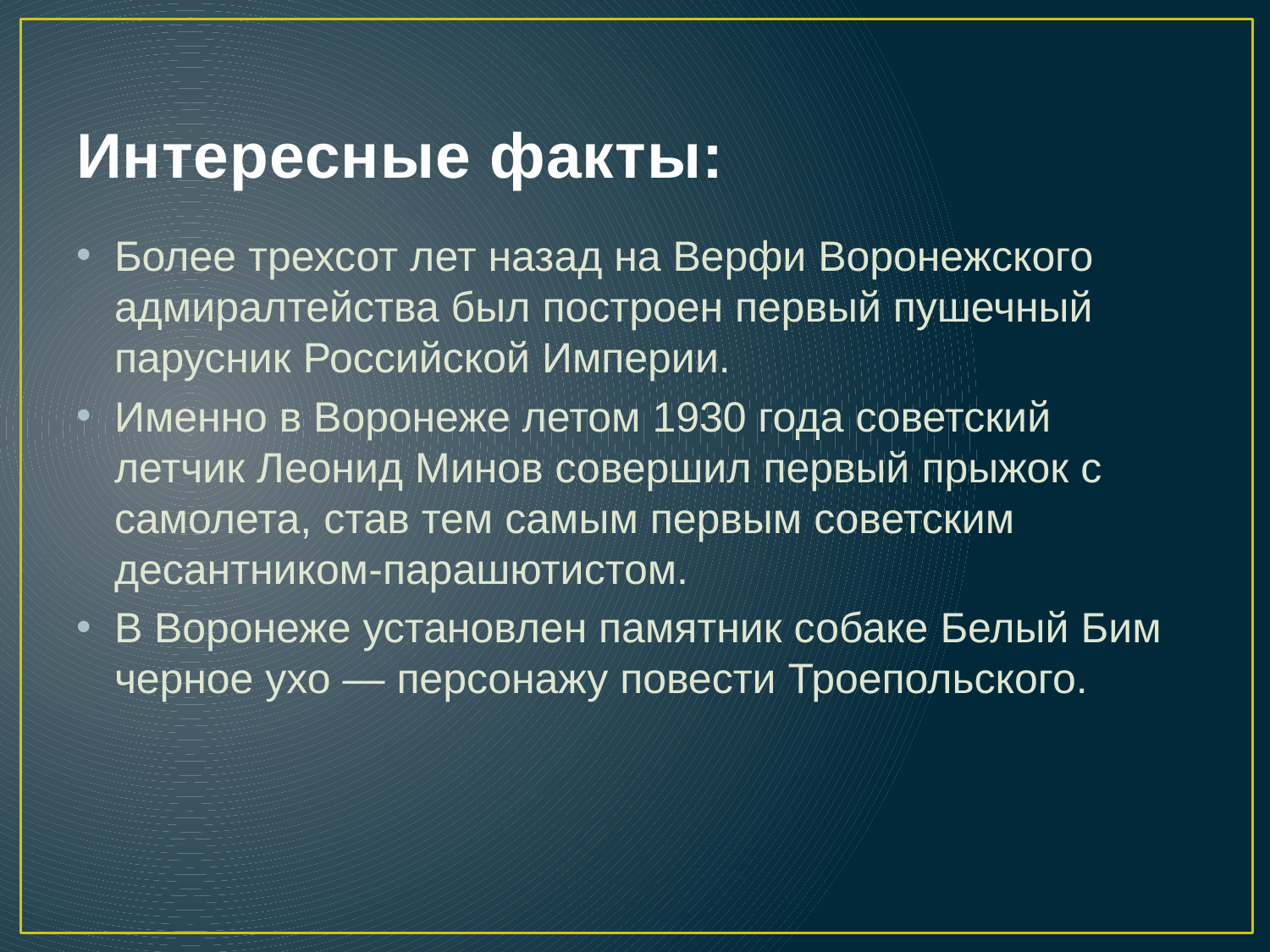

# Интересные факты:
Более трехсот лет назад на Верфи Воронежского адмиралтейства был построен первый пушечный парусник Российской Империи.
Именно в Воронеже летом 1930 года советский летчик Леонид Минов совершил первый прыжок с самолета, став тем самым первым советским десантником-парашютистом.
В Воронеже установлен памятник собаке Белый Бим черное ухо — персонажу повести Троепольского.